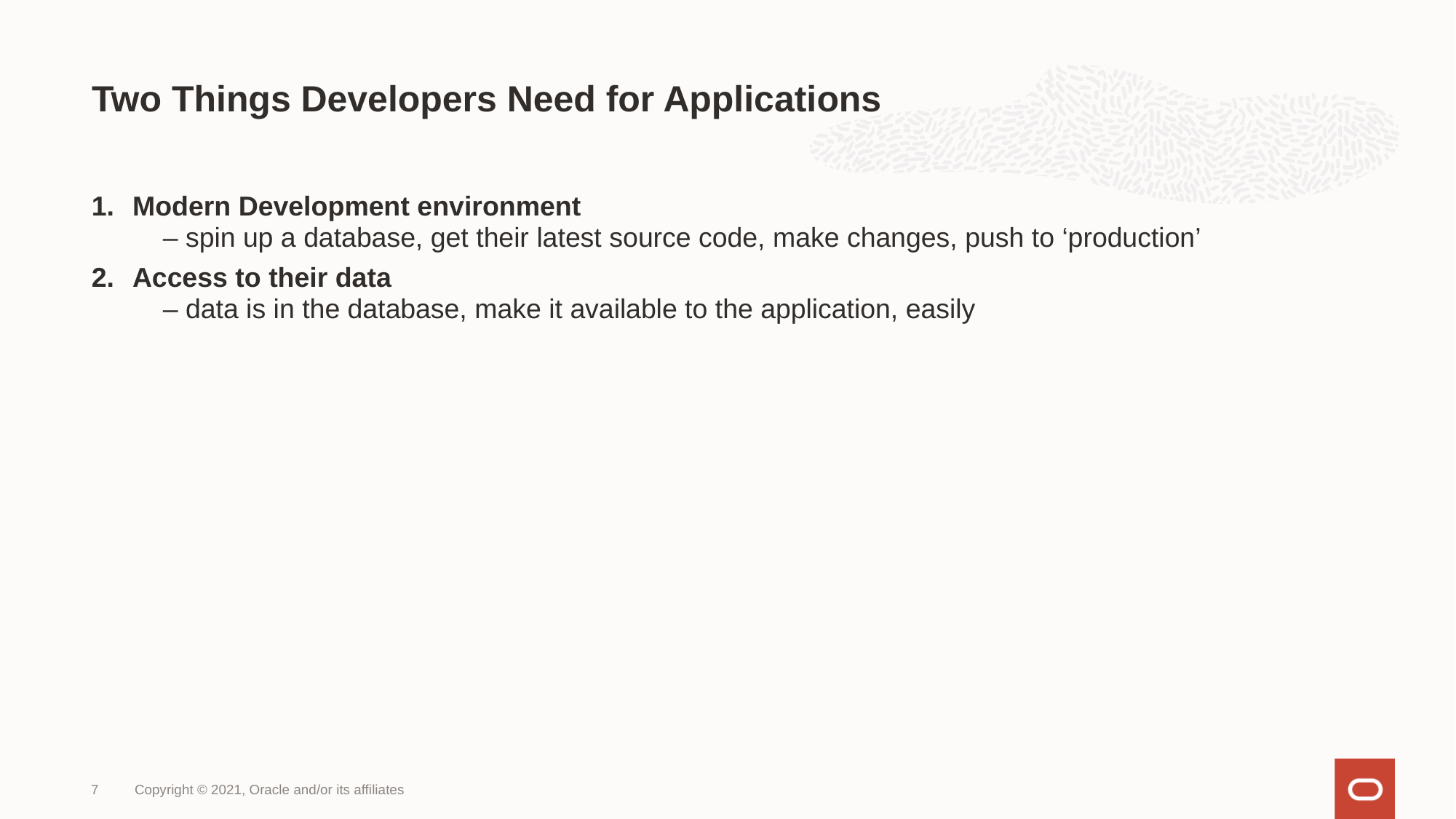

# Two Things Developers Need for Applications
Modern Development environment
    – spin up a database, get their latest source code, make changes, push to ‘production’
Access to their data
    – data is in the database, make it available to the application, easily

7
Copyright © 2021, Oracle and/or its affiliates